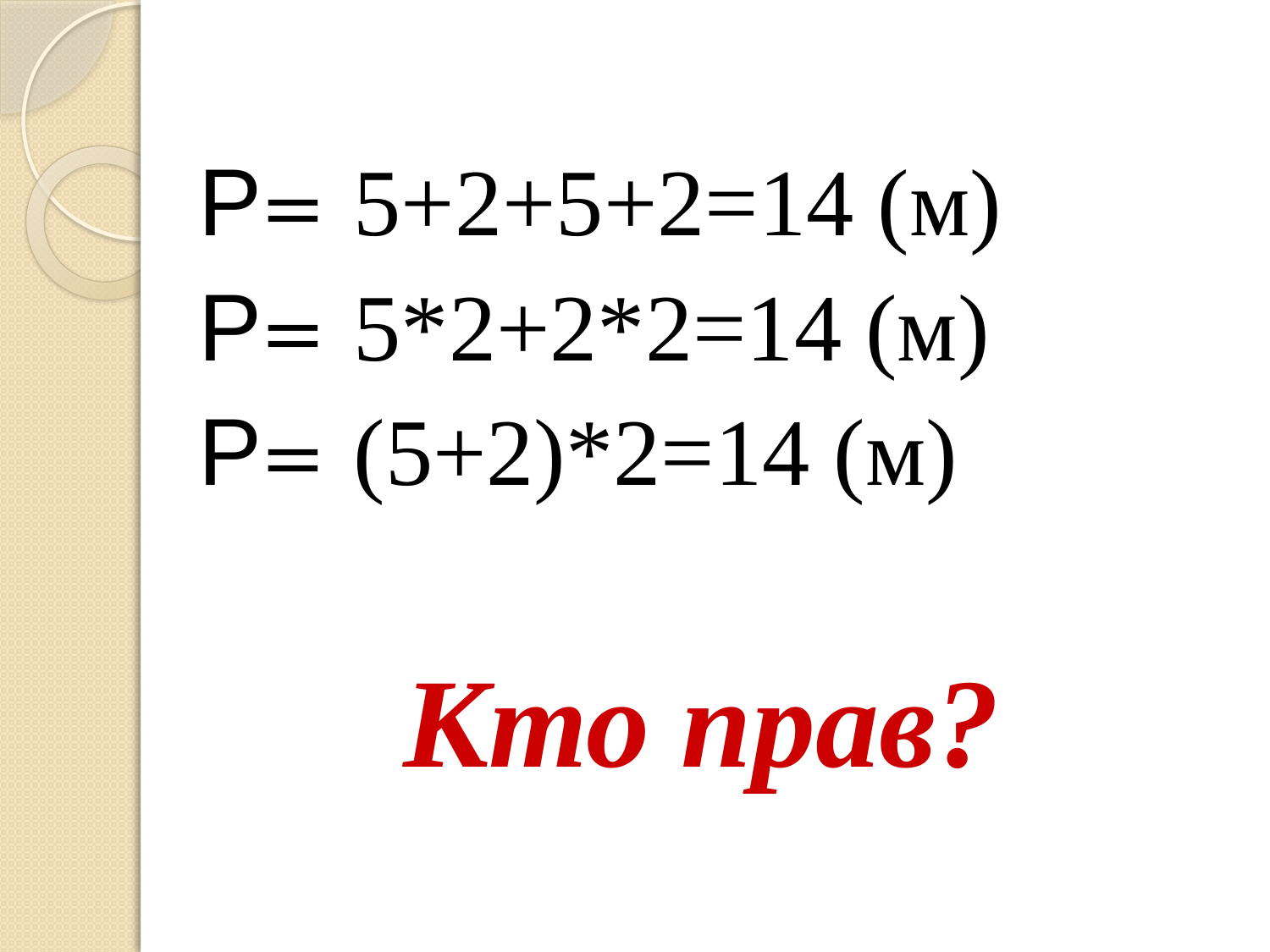

Р= 5+2+5+2=14 (м)
Р= 5*2+2*2=14 (м)
Р= (5+2)*2=14 (м)

Кто прав?